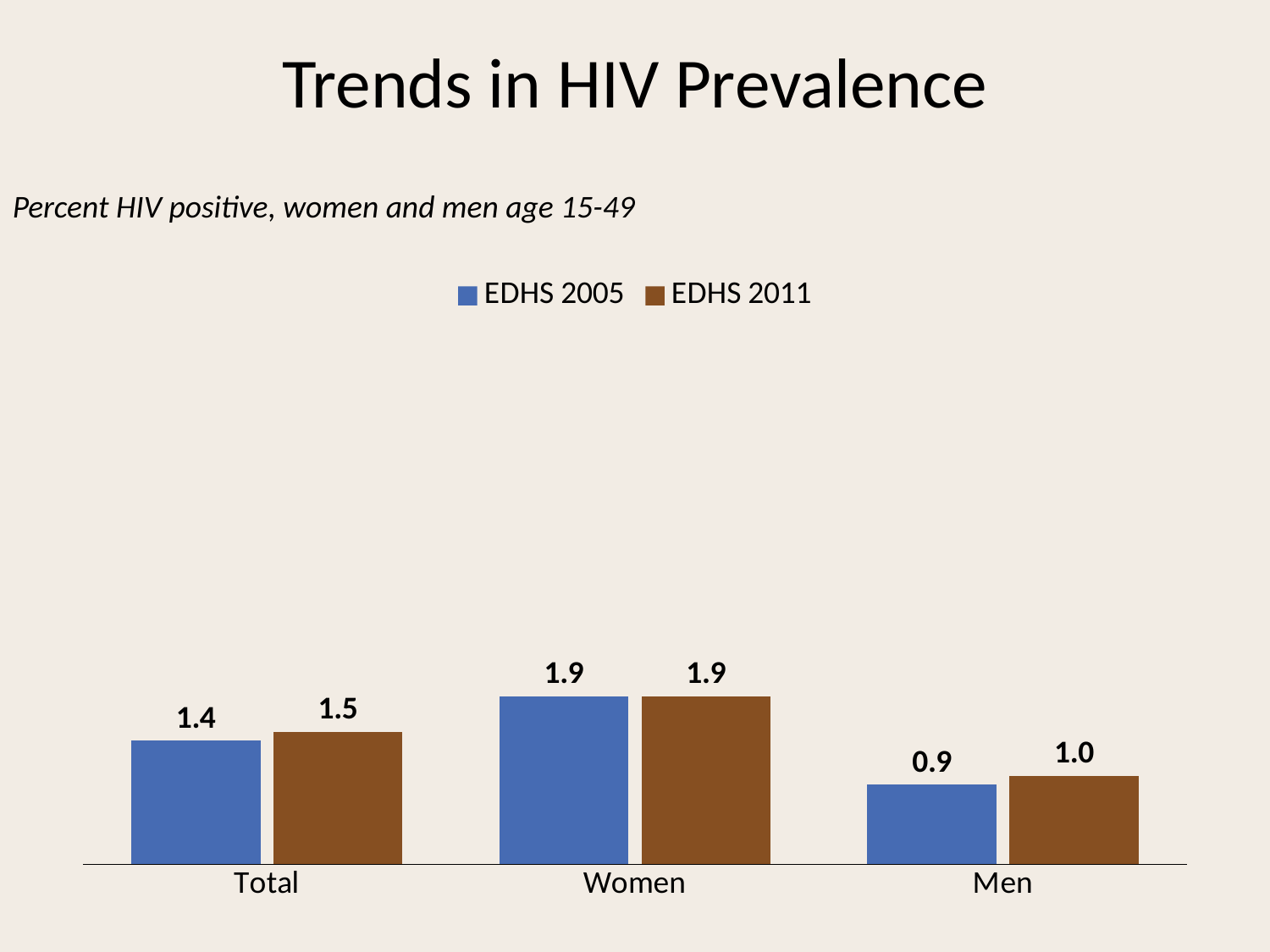

# Trends in HIV Prevalence
Percent HIV positive, women and men age 15-49

### Chart

| Category | EDHS 2005 | EDHS 2011 |
|---|---|---|
| Total | 1.4 | 1.5 |
| Women | 1.9000000000000001 | 1.9000000000000001 |
| Men | 0.9 | 1.0 |